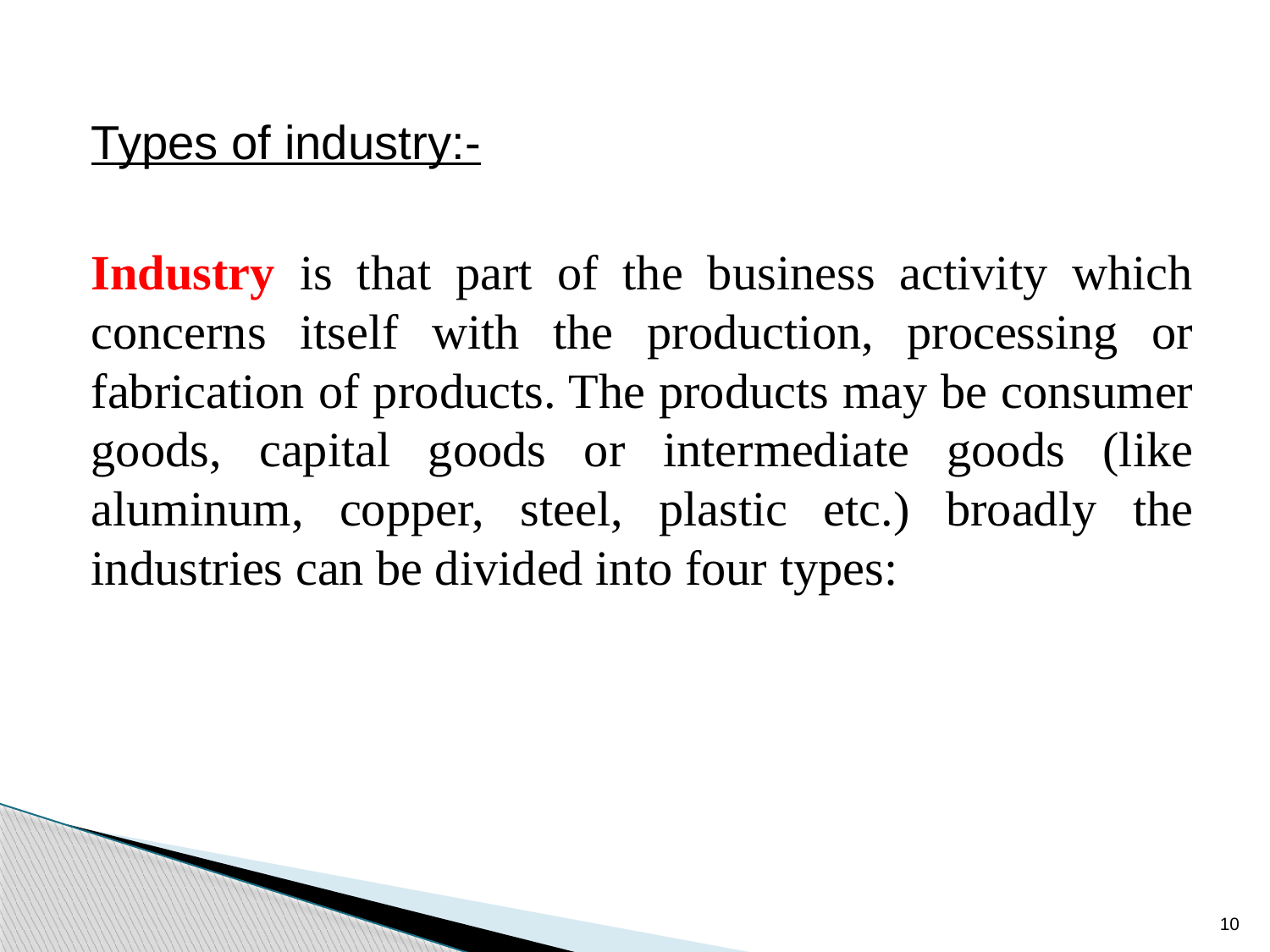

Types of industry:-

Industry is that part of the business activity which concerns itself with the production, processing or fabrication of products. The products may be consumer goods, capital goods or intermediate goods (like aluminum, copper, steel, plastic etc.) broadly the industries can be divided into four types:
10